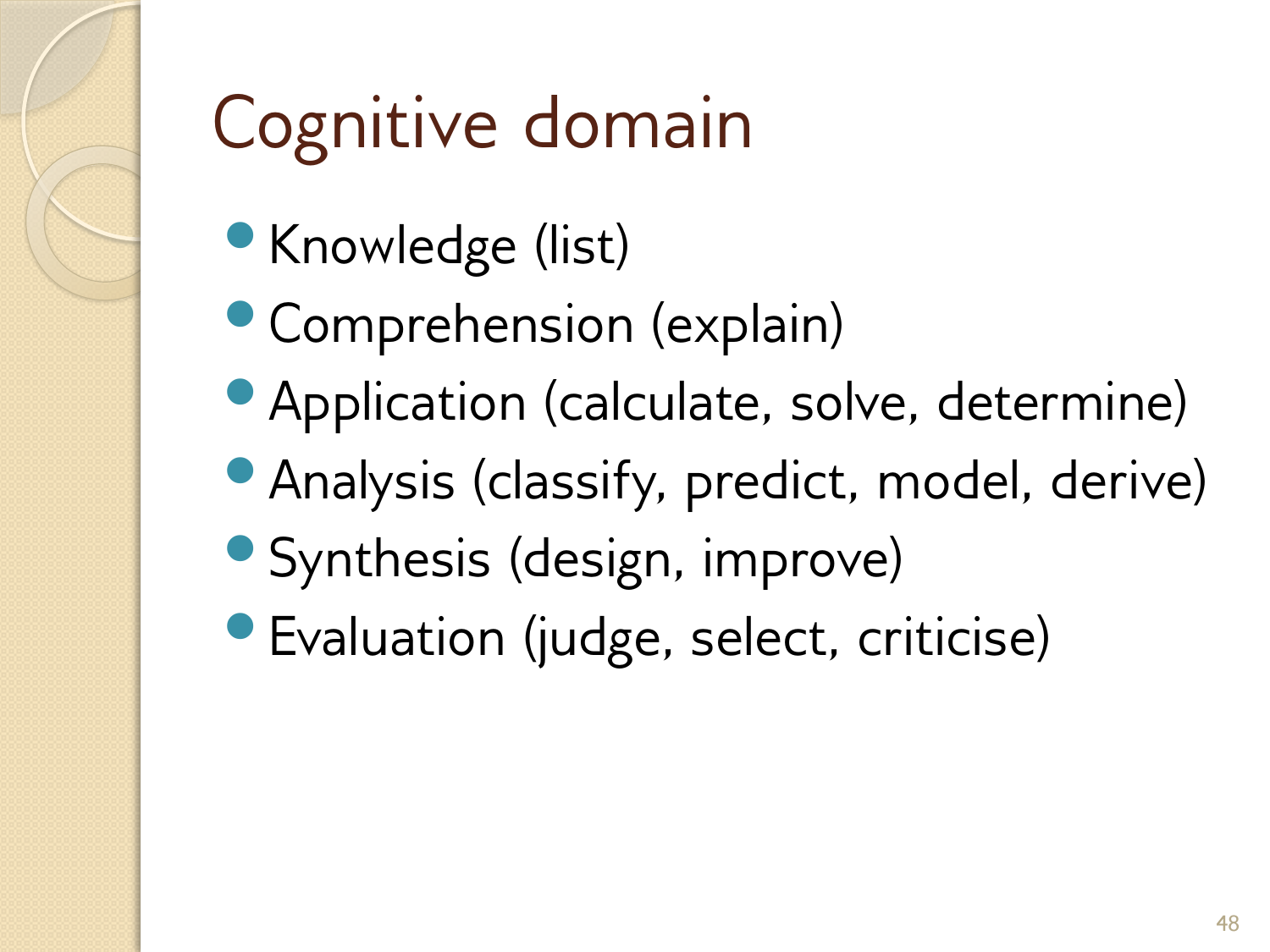

# Cognitive domain
Knowledge (list)
Comprehension (explain)
Application (calculate, solve, determine)
Analysis (classify, predict, model, derive)
Synthesis (design, improve)
Evaluation (judge, select, criticise)
48